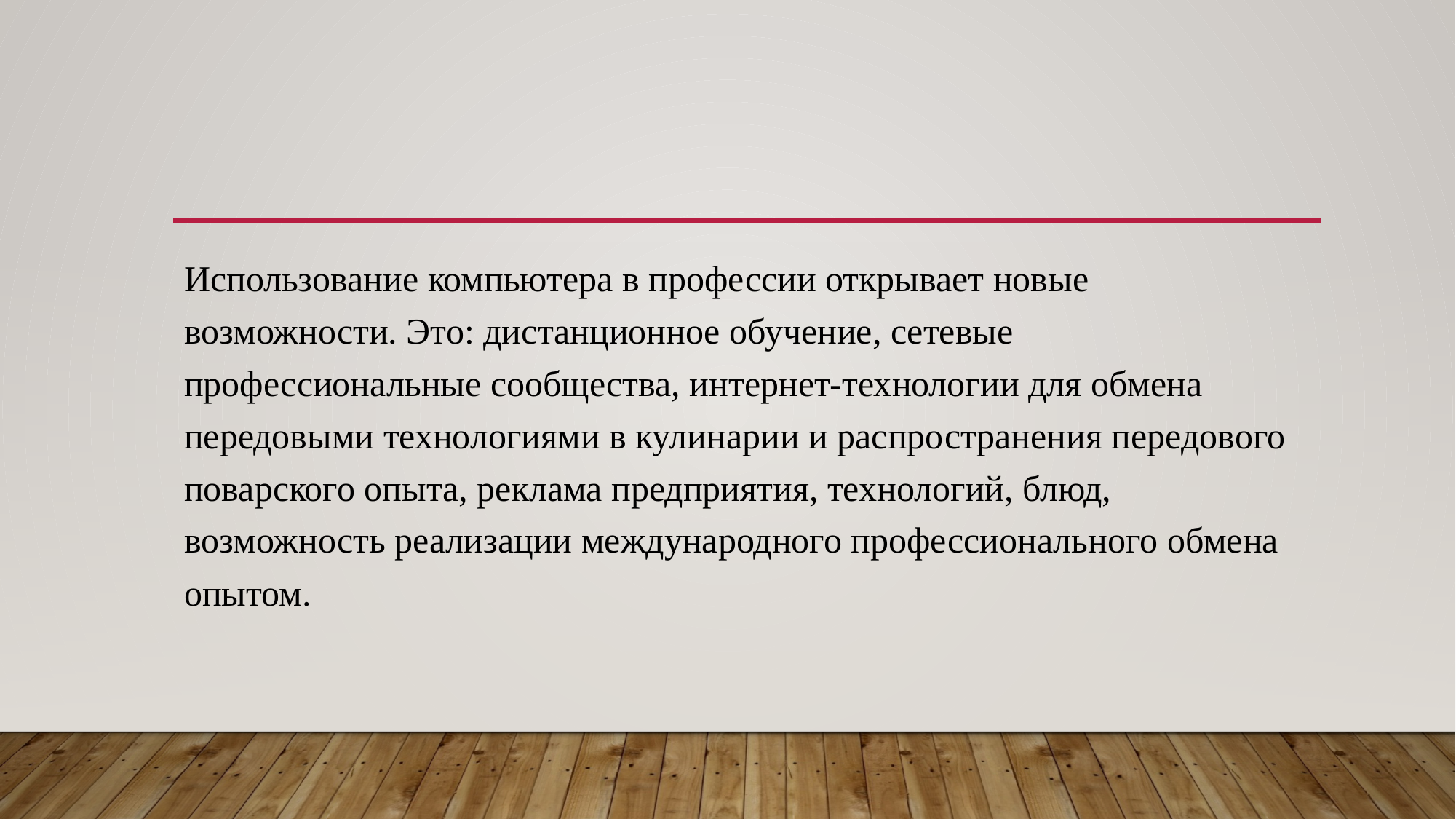

Использование компьютера в профессии открывает новые возможности. Это: дистанционное обучение, сетевые профессиональные сообщества, интернет-технологии для обмена передовыми технологиями в кулинарии и распространения передового поварского опыта, реклама предприятия, технологий, блюд, возможность реализации международного профессионального обмена опытом.